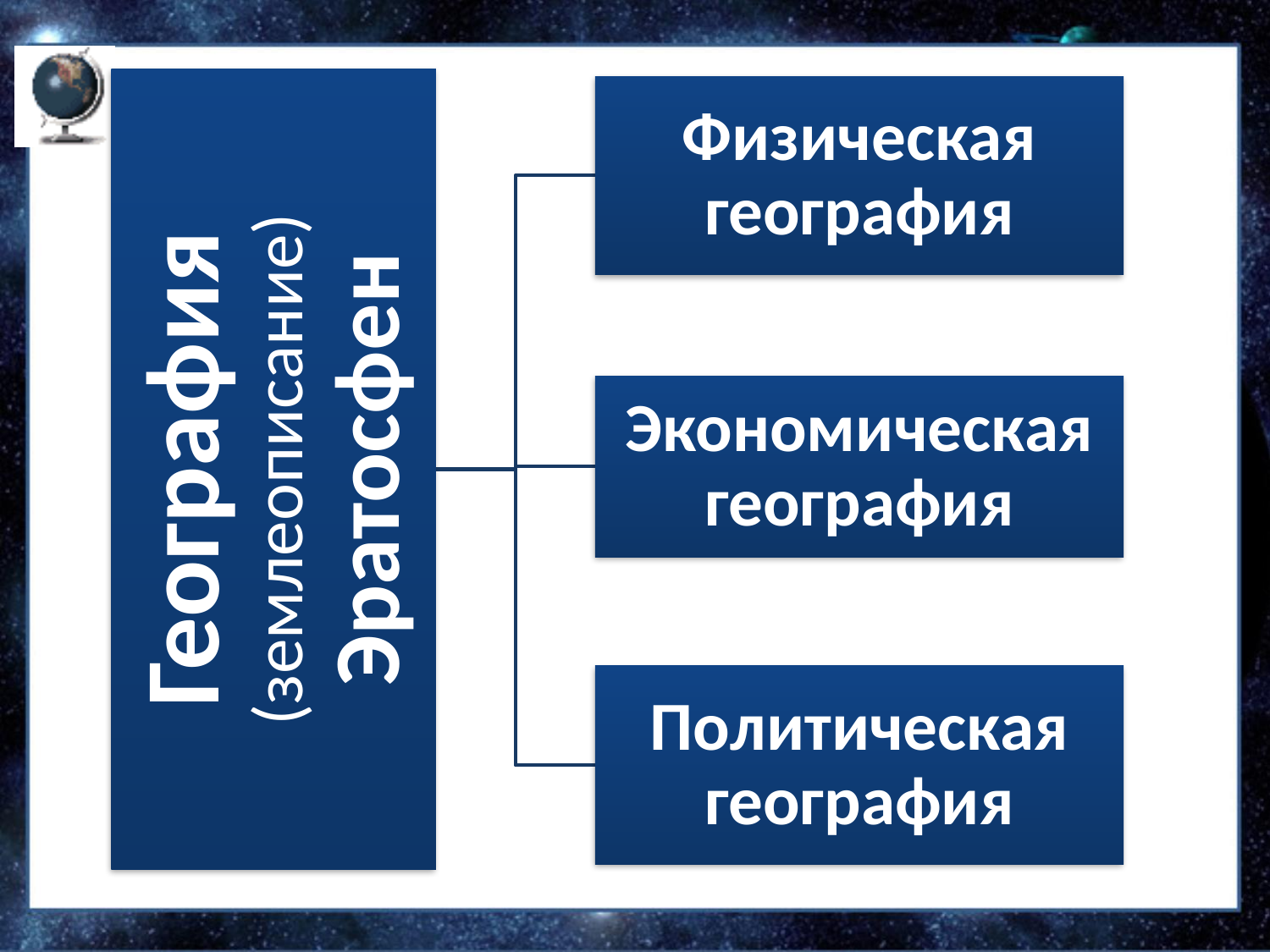

География (землеописание) Эратосфен
Физическая
география
Экономическая география
Политическая география